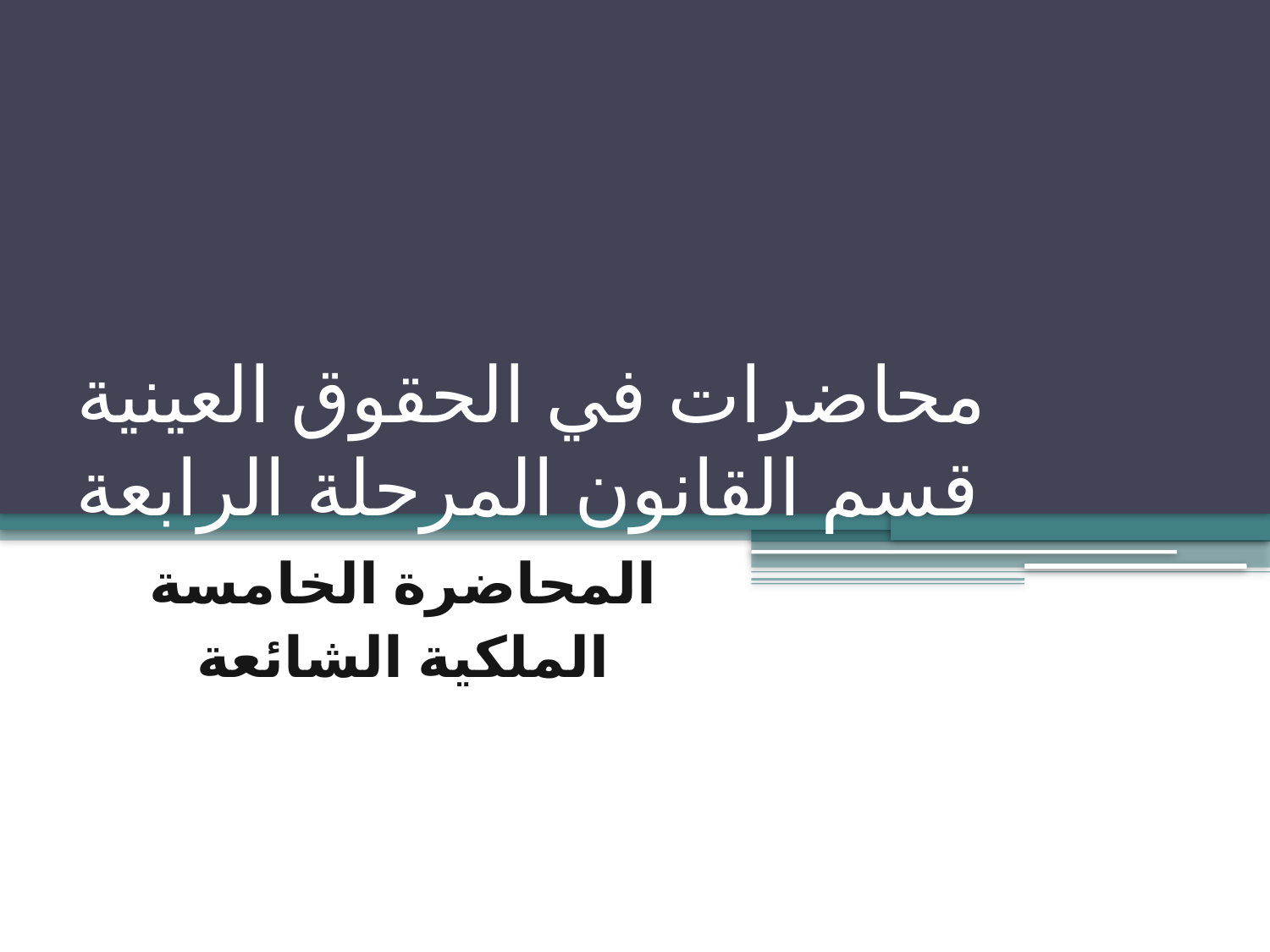

# محاضرات في الحقوق العينية قسم القانون المرحلة الرابعة
المحاضرة الخامسة
الملكية الشائعة